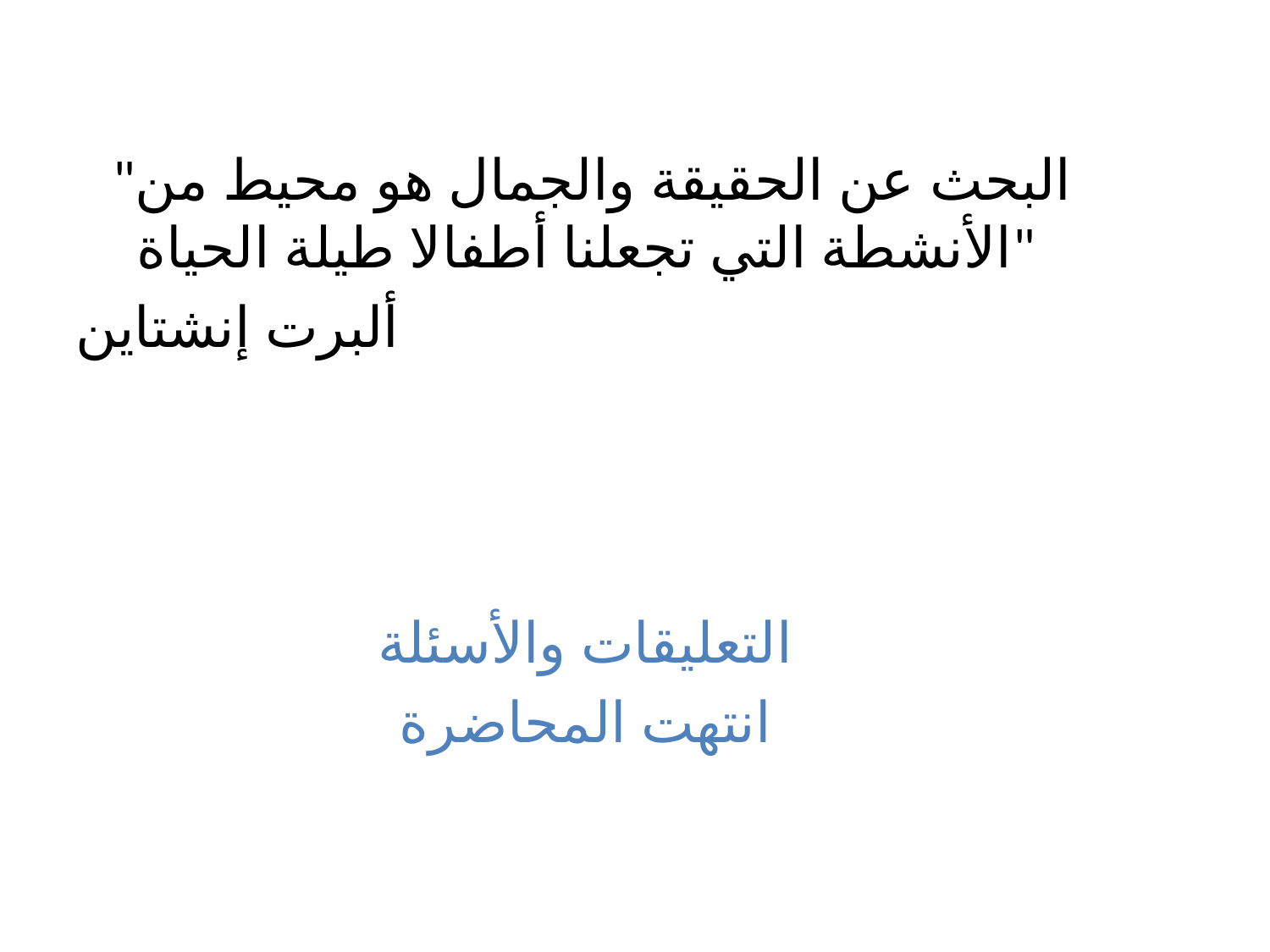

"البحث عن الحقيقة والجمال هو محيط من الأنشطة التي تجعلنا أطفالا طيلة الحياة"
ألبرت إنشتاين

التعليقات والأسئلة
انتهت المحاضرة